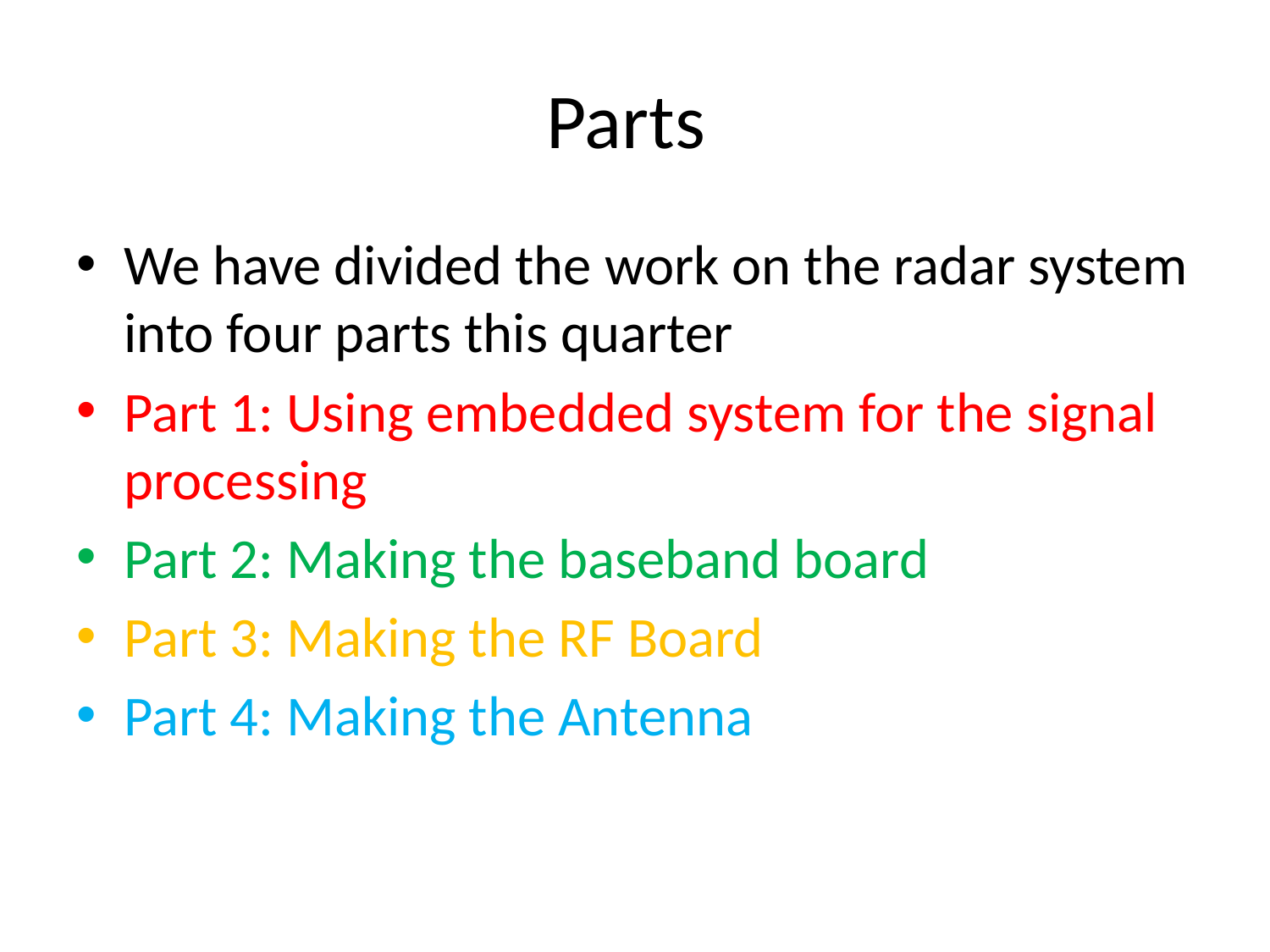

# Parts
We have divided the work on the radar system into four parts this quarter
Part 1: Using embedded system for the signal processing
Part 2: Making the baseband board
Part 3: Making the RF Board
Part 4: Making the Antenna